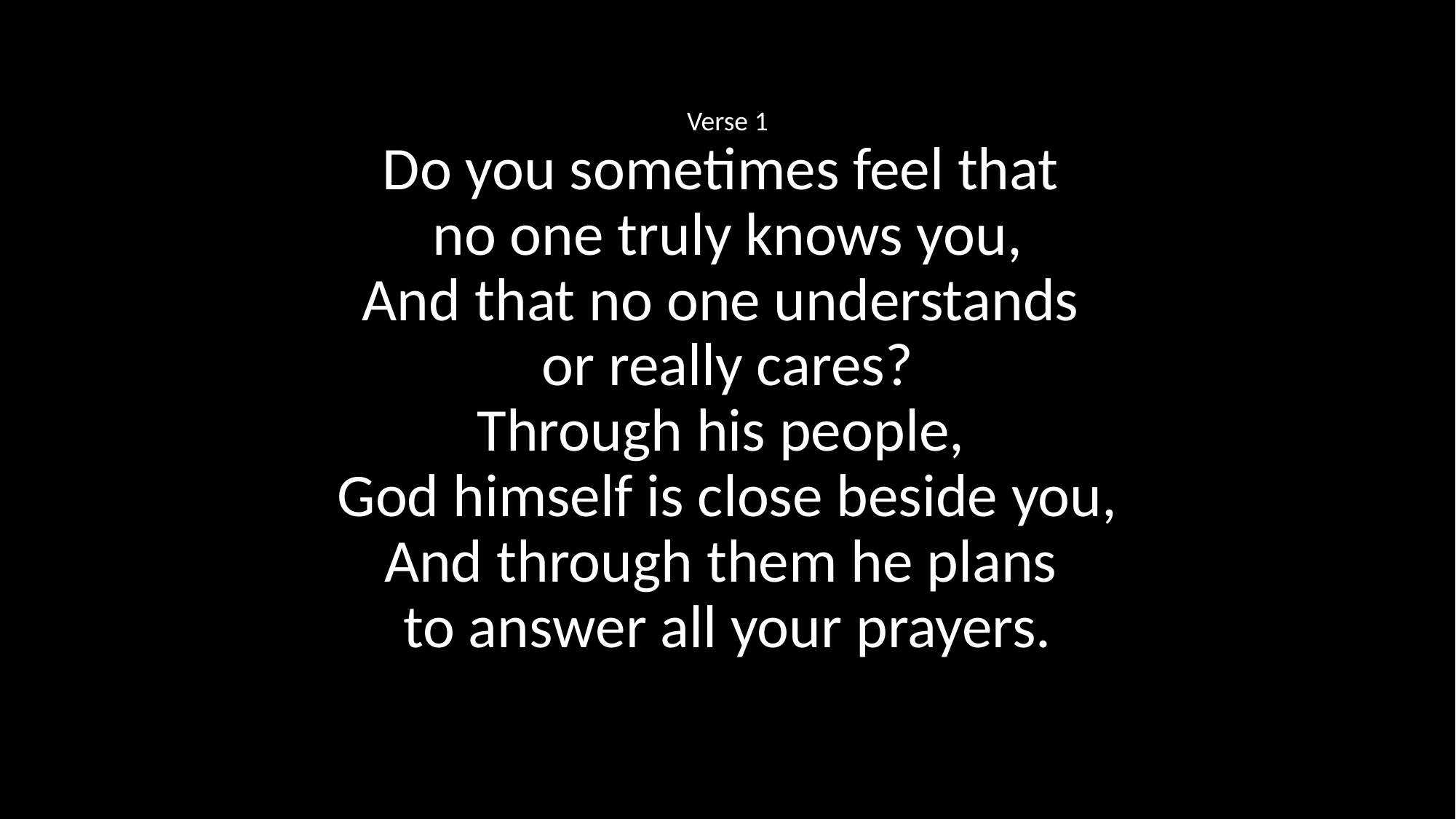

Verse 1
Do you sometimes feel that
no one truly knows you,
And that no one understands
or really cares?
Through his people,
God himself is close beside you,
And through them he plans
to answer all your prayers.